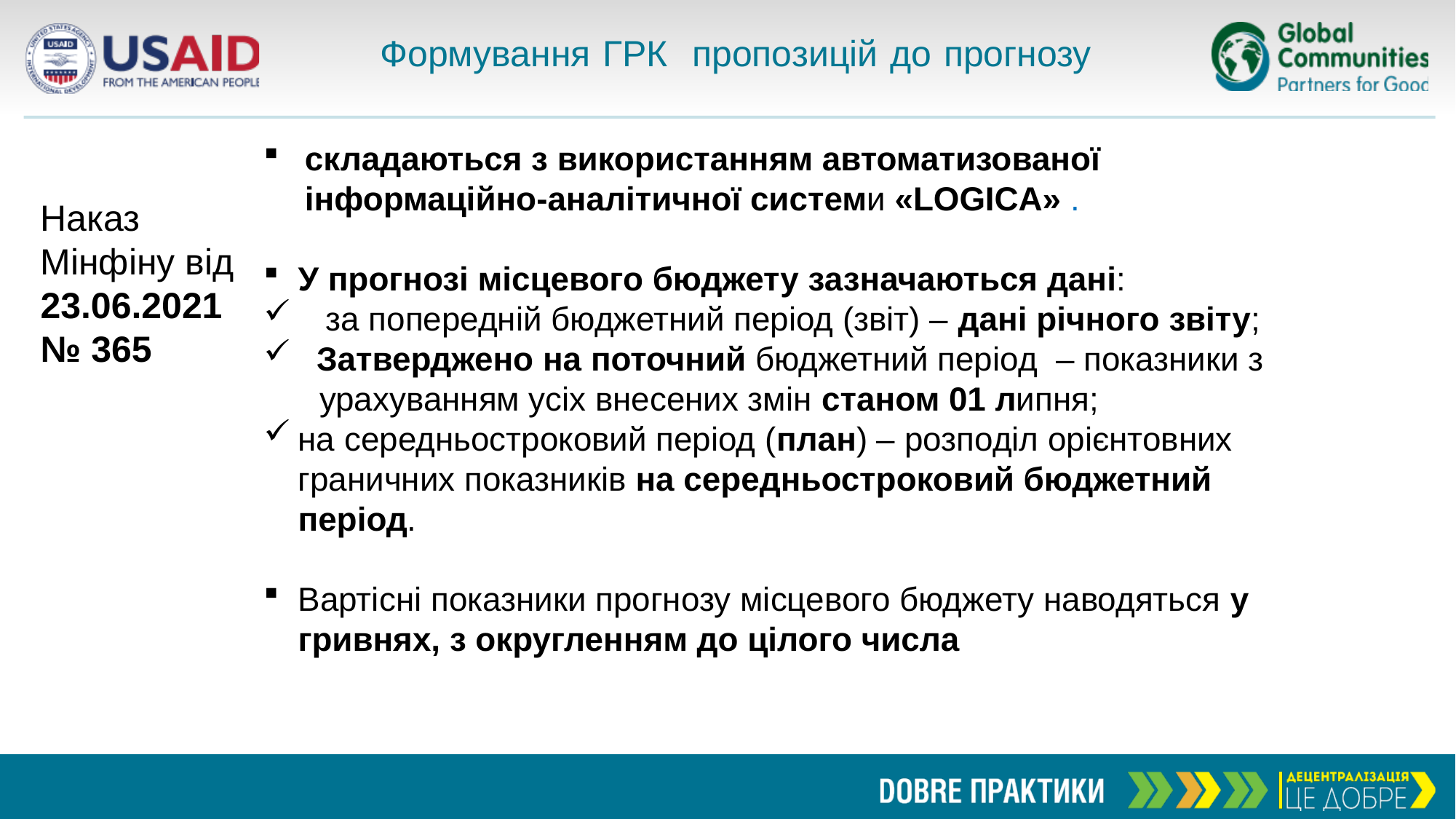

# Формування ГРК  пропозицій до прогнозу
складаються з використанням автоматизованої інформаційно-аналітичної системи «LOGICA» .

У прогнозі місцевого бюджету зазначаються дані:
   за попередній бюджетний період (звіт) – дані річного звіту;
  Затверджено на поточний бюджетний період  – показники з
      урахуванням усіх внесених змін станом 01 липня;
на середньостроковий період (план) – розподіл орієнтовних граничних показників на середньостроковий бюджетний період.

Вартісні показники прогнозу місцевого бюджету наводяться у гривнях, з округленням до цілого числа

Наказ Мінфіну від 23.06.2021 № 365